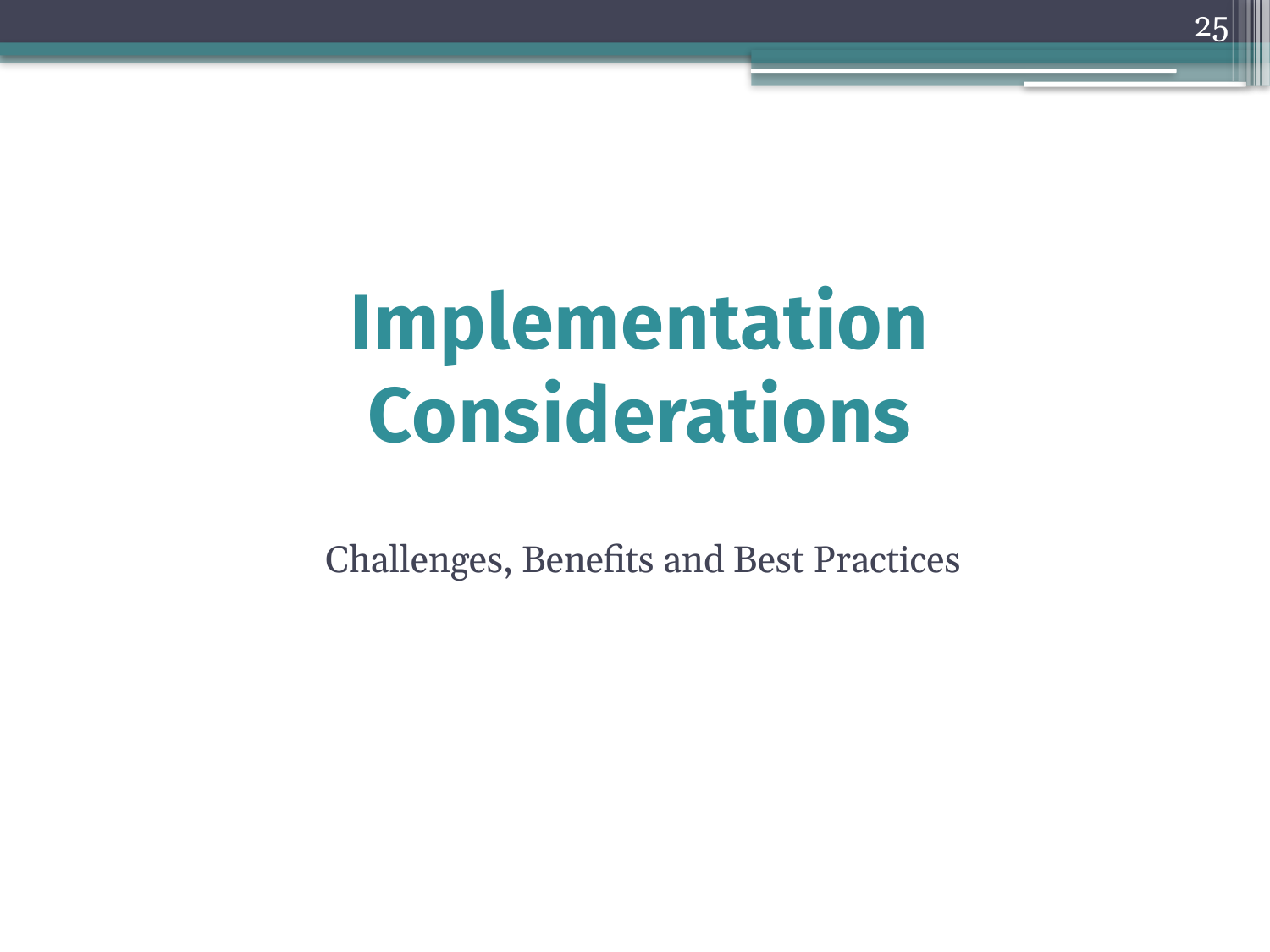

25
# Implementation Considerations
Challenges, Benefits and Best Practices